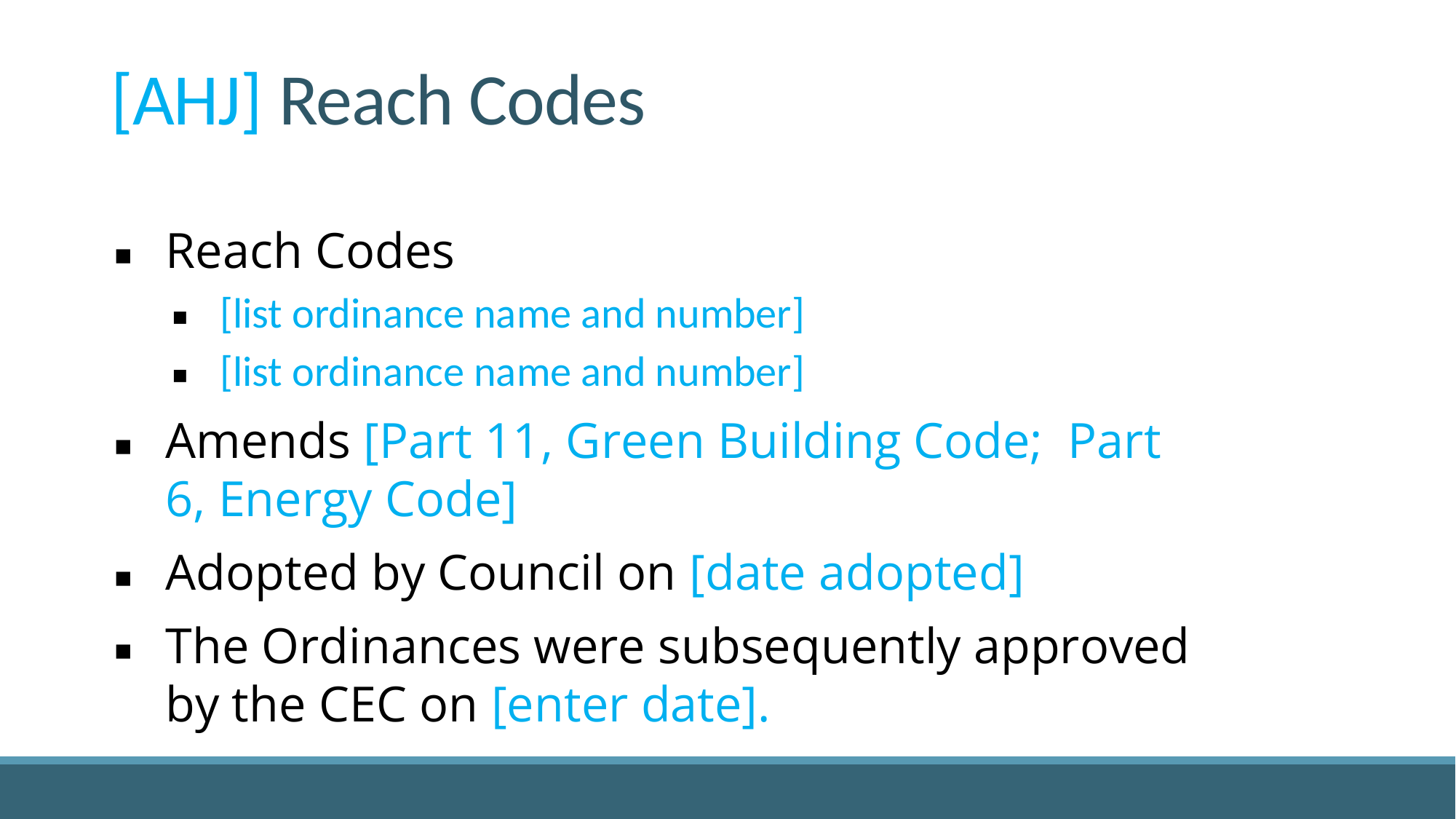

# [AHJ] Reach Codes
Reach Codes
[list ordinance name and number]
[list ordinance name and number]
Amends [Part 11, Green Building Code;  Part 6, Energy Code]
Adopted by Council on [date adopted]
The Ordinances were subsequently approved by the CEC on [enter date].